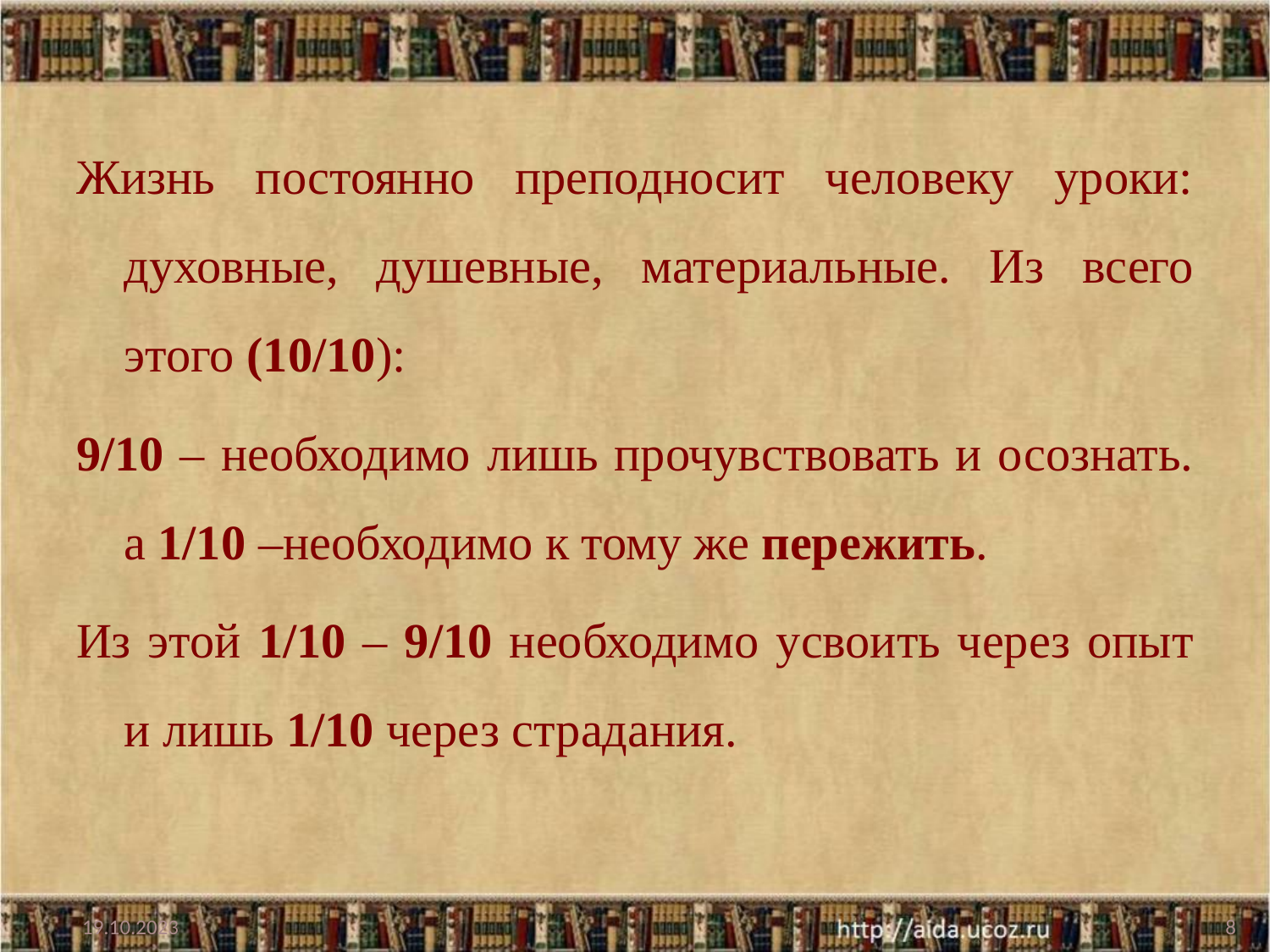

Жизнь постоянно преподносит человеку уроки: духовные, душевные, материальные. Из всего этого (10/10):
9/10 – необходимо лишь прочувствовать и осознать. а 1/10 –необходимо к тому же пережить.
Из этой 1/10 – 9/10 необходимо усвоить через опыт и лишь 1/10 через страдания.

19.10.2023
8